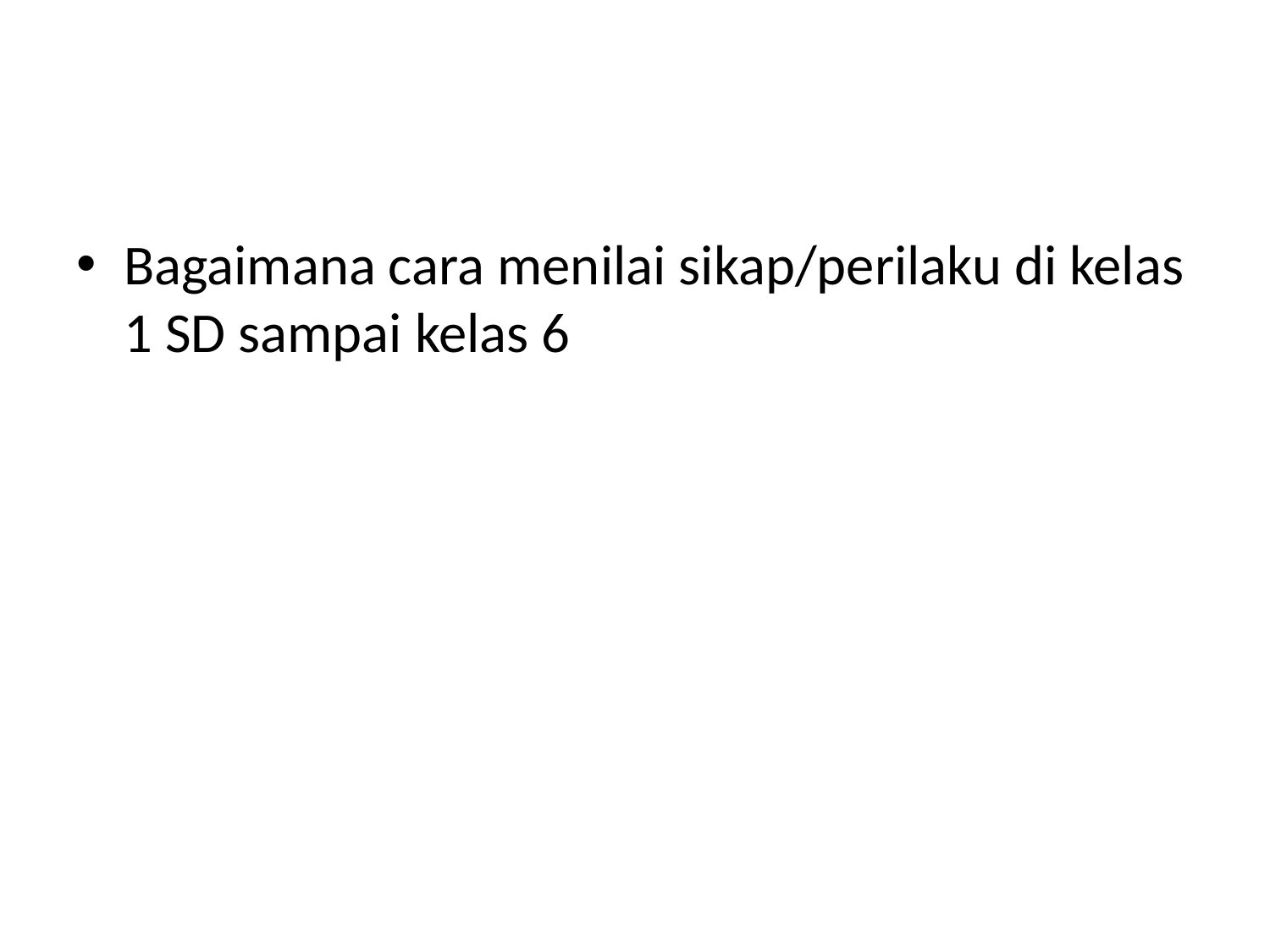

#
Bagaimana cara menilai sikap/perilaku di kelas 1 SD sampai kelas 6